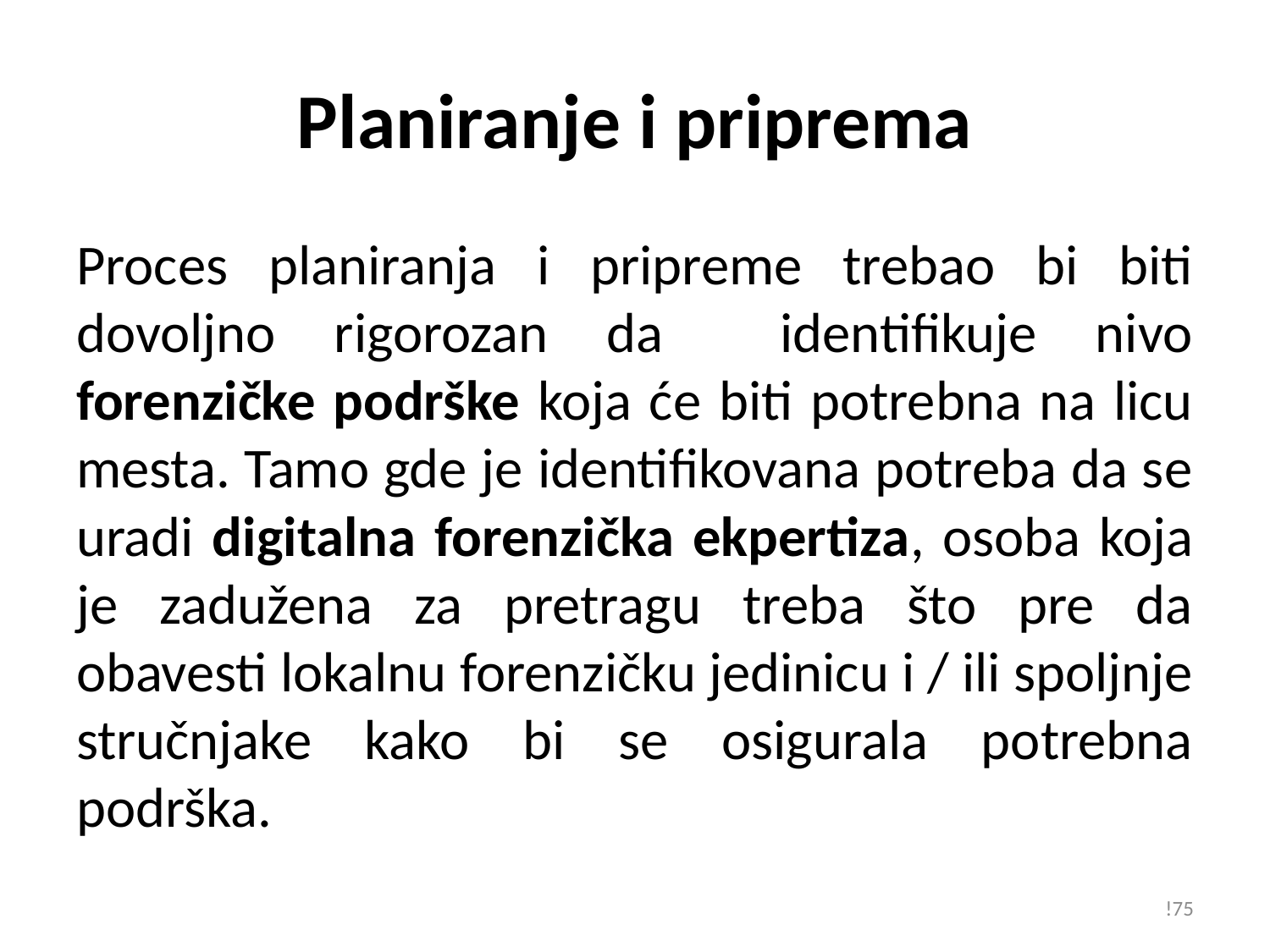

# Planiranje i priprema
Proces planiranja i pripreme trebao bi biti dovoljno rigorozan da  identifikuje nivo forenzičke podrške koja će biti potrebna na licu mesta. Tamo gde je identifikovana potreba da se uradi digitalna forenzička ekpertiza, osoba koja je zadužena za pretragu treba što pre da obavesti lokalnu forenzičku jedinicu i / ili spoljnje stručnjake kako bi se osigurala potrebna podrška.

!75